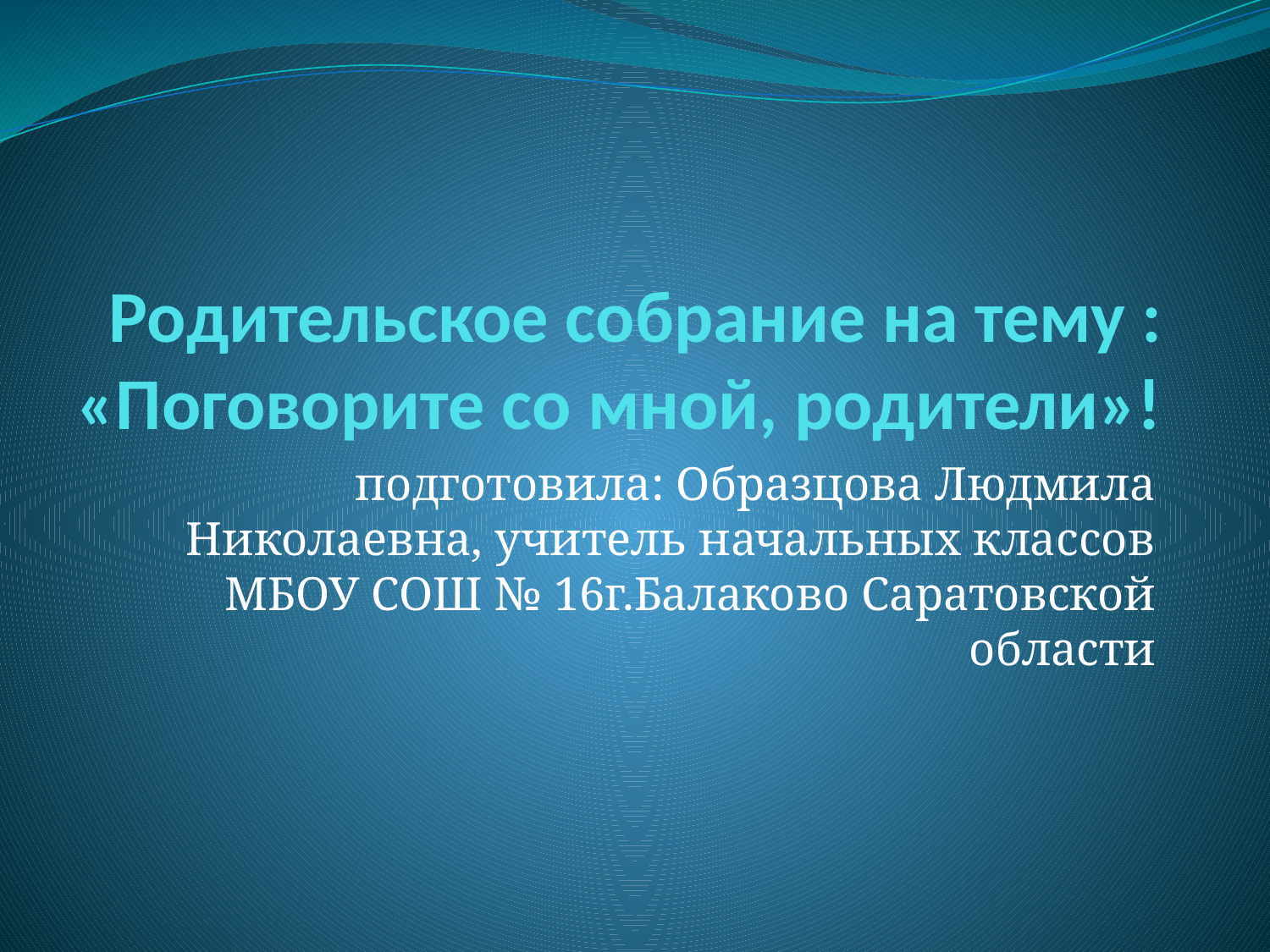

# Родительское собрание на тему : «Поговорите со мной, родители»!
подготовила: Образцова Людмила Николаевна, учитель начальных классов МБОУ СОШ № 16г.Балаково Саратовской области